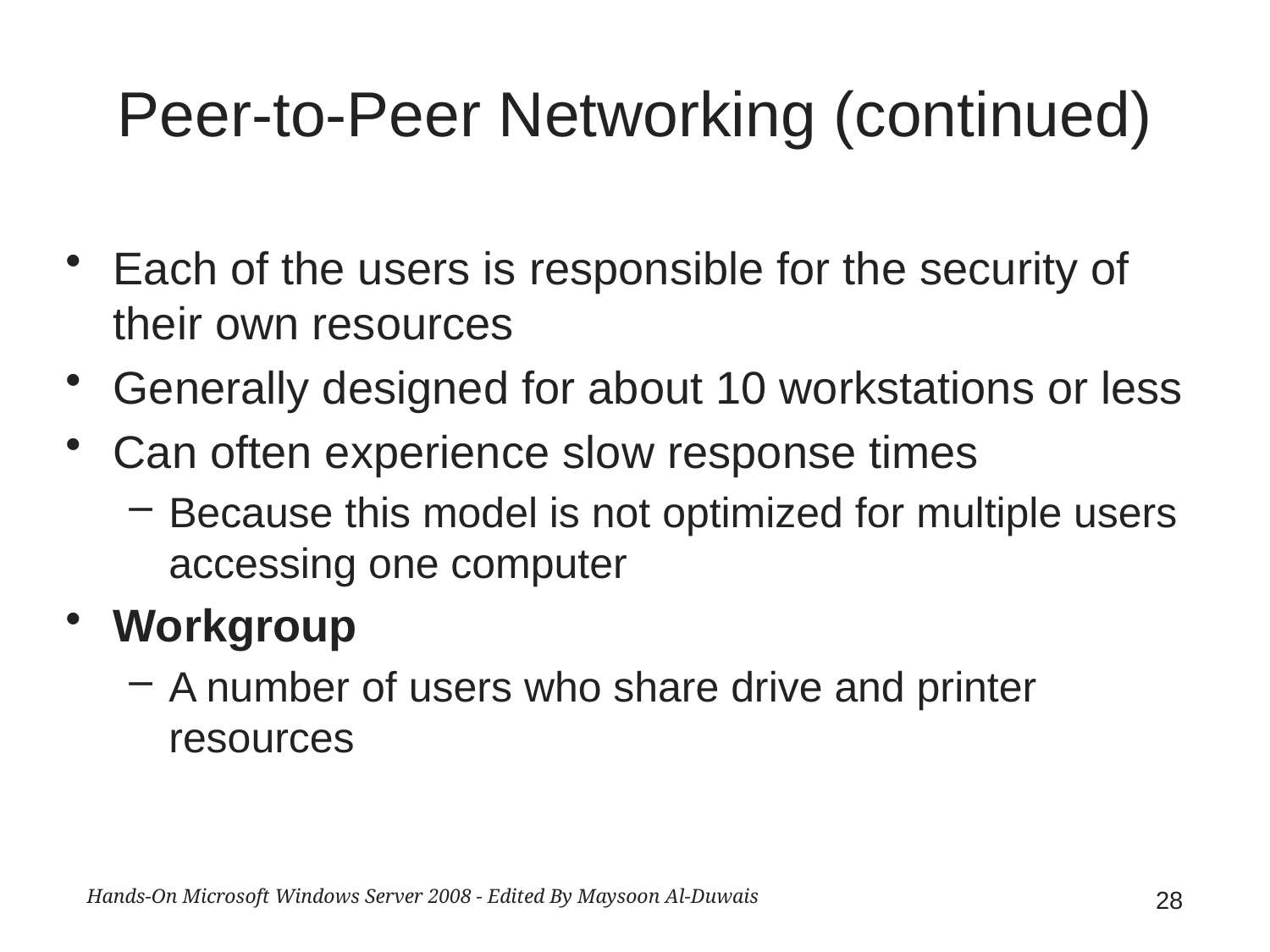

# Peer-to-Peer Networking (continued)
Each of the users is responsible for the security of their own resources
Generally designed for about 10 workstations or less
Can often experience slow response times
Because this model is not optimized for multiple users accessing one computer
Workgroup
A number of users who share drive and printer resources
Hands-On Microsoft Windows Server 2008 - Edited By Maysoon Al-Duwais
28